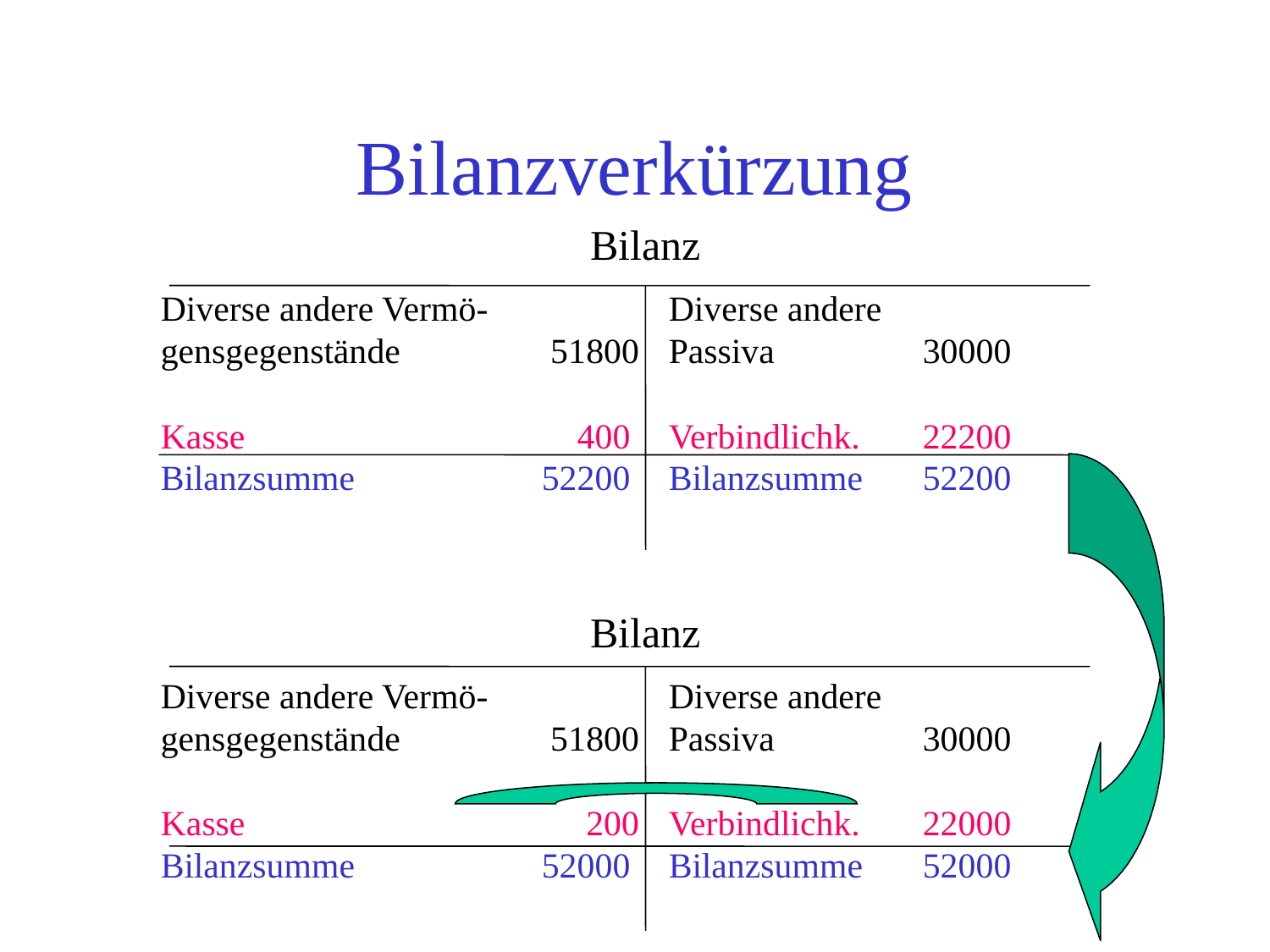

# Bilanzverkürzung
Bilanz
Diverse andere Vermö-		Diverse andere
gensgegenstände 		 51800 	Passiva	 	30000
Kasse			    400   	Verbindlichk.	22200
Bilanzsumme		52200	Bilanzsumme	52200

Bilanz
Diverse andere Vermö-		Diverse andere
gensgegenstände 		 51800 	Passiva	         	30000
Kasse			     200   	Verbindlichk.	22000
Bilanzsumme		52000	Bilanzsumme	52000